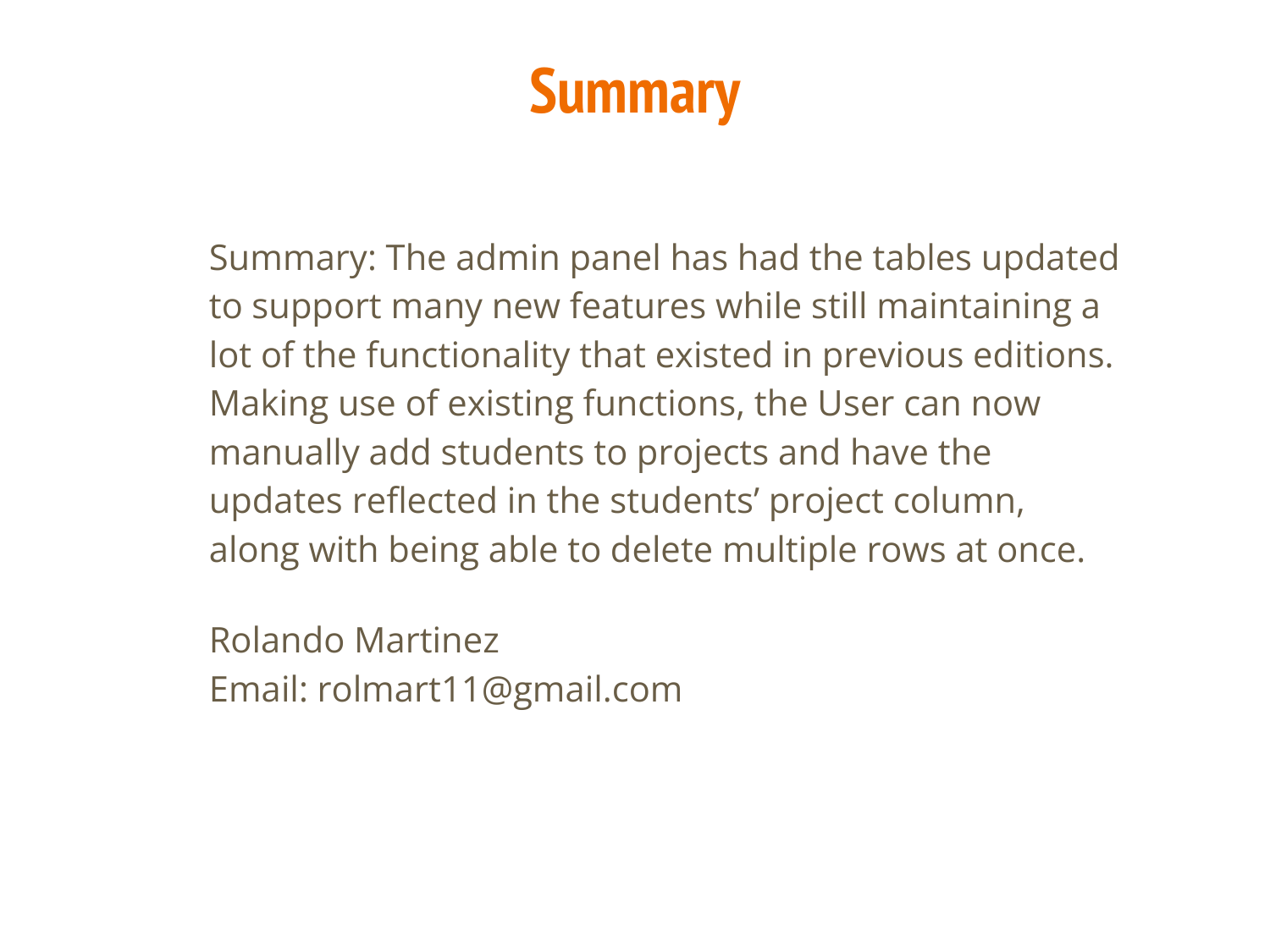

# Summary
Summary: The admin panel has had the tables updated to support many new features while still maintaining a lot of the functionality that existed in previous editions. Making use of existing functions, the User can now manually add students to projects and have the updates reflected in the students’ project column, along with being able to delete multiple rows at once.
Rolando Martinez
Email: rolmart11@gmail.com